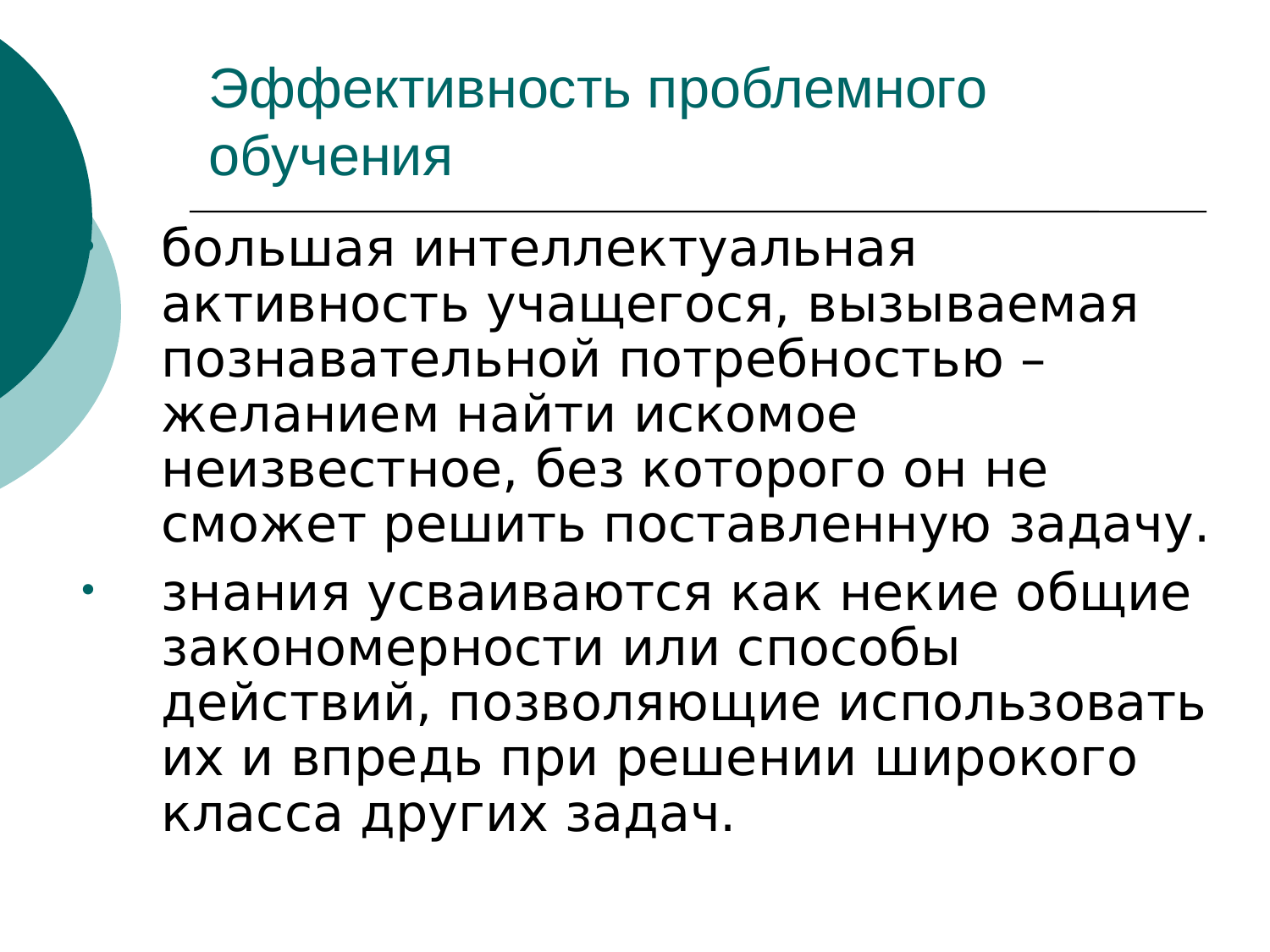

Эффективность проблемного обучения
большая интеллектуальная активность учащегося, вызываемая познавательной потребностью – желанием найти искомое неизвестное, без которого он не сможет решить поставленную задачу.
знания усваиваются как некие общие закономерности или способы действий, позволяющие использовать их и впредь при решении широкого класса других задач.